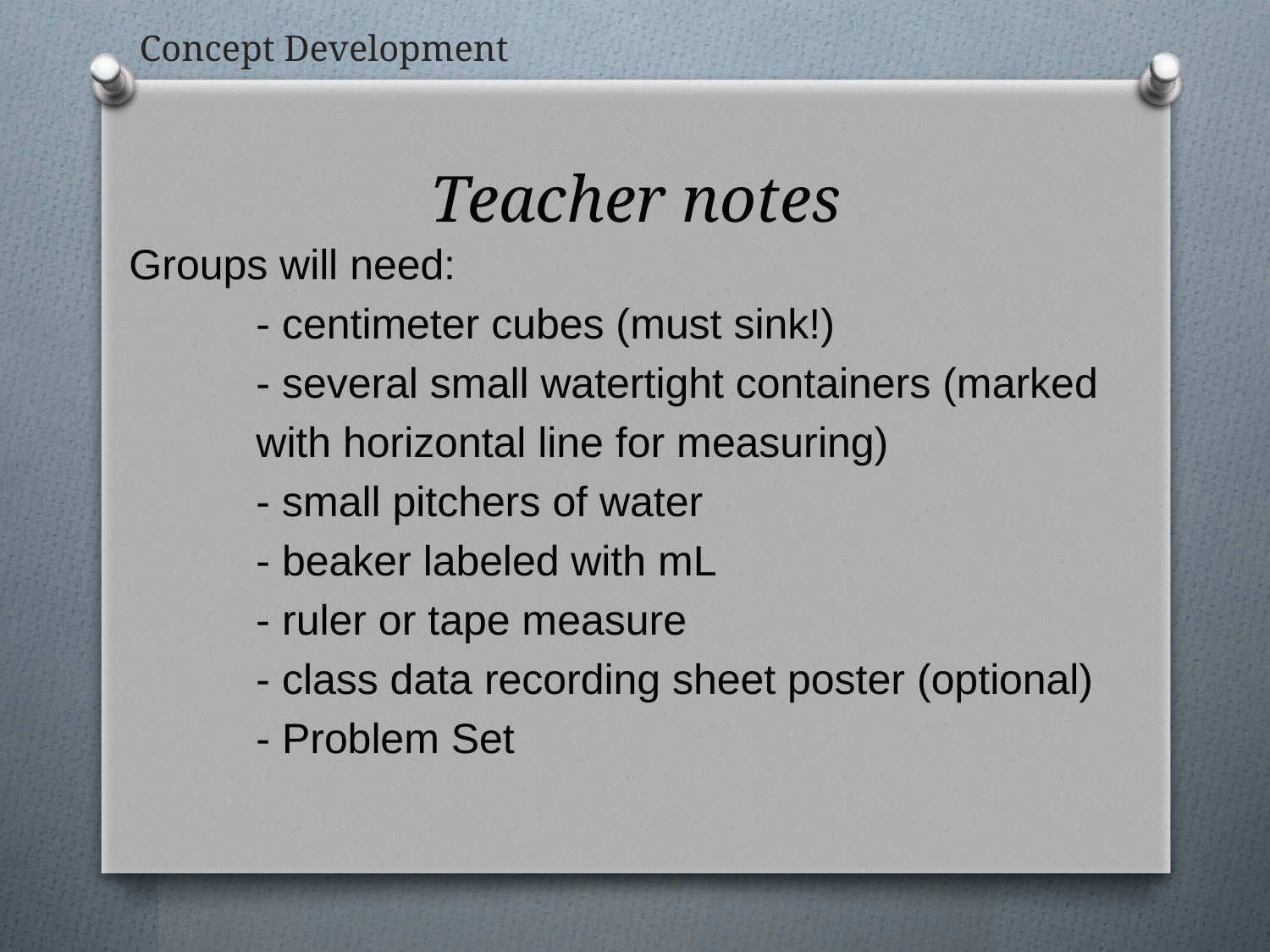

Concept Development
# Teacher notes
Groups will need:
	- centimeter cubes (must sink!)
	- several small watertight containers (marked
	with horizontal line for measuring)
	- small pitchers of water
	- beaker labeled with mL
	- ruler or tape measure
	- class data recording sheet poster (optional)
	- Problem Set